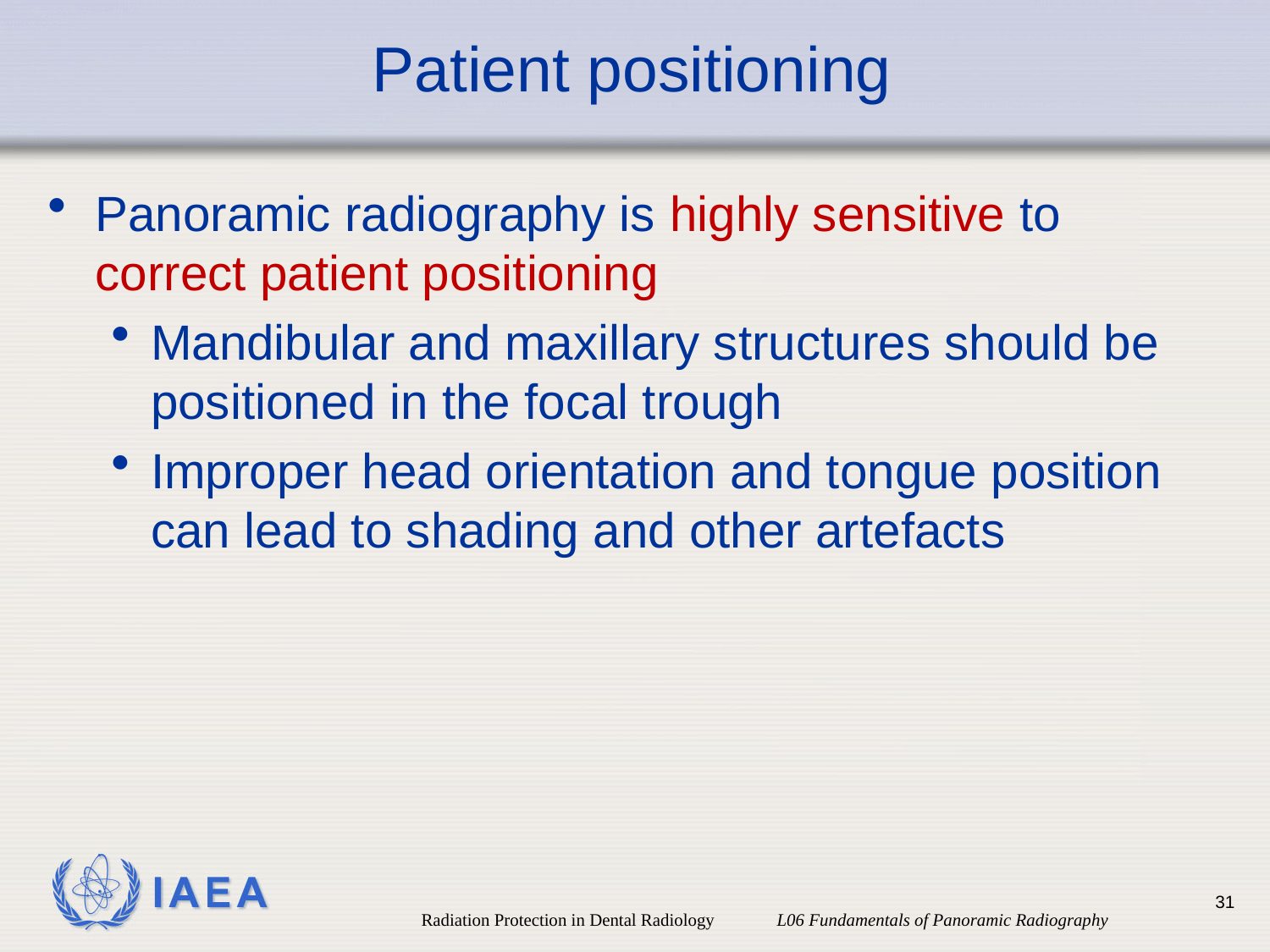

# Patient positioning
Panoramic radiography is highly sensitive to correct patient positioning
Mandibular and maxillary structures should be positioned in the focal trough
Improper head orientation and tongue position can lead to shading and other artefacts
31
Radiation Protection in Dental Radiology              L06 Fundamentals of Panoramic Radiography